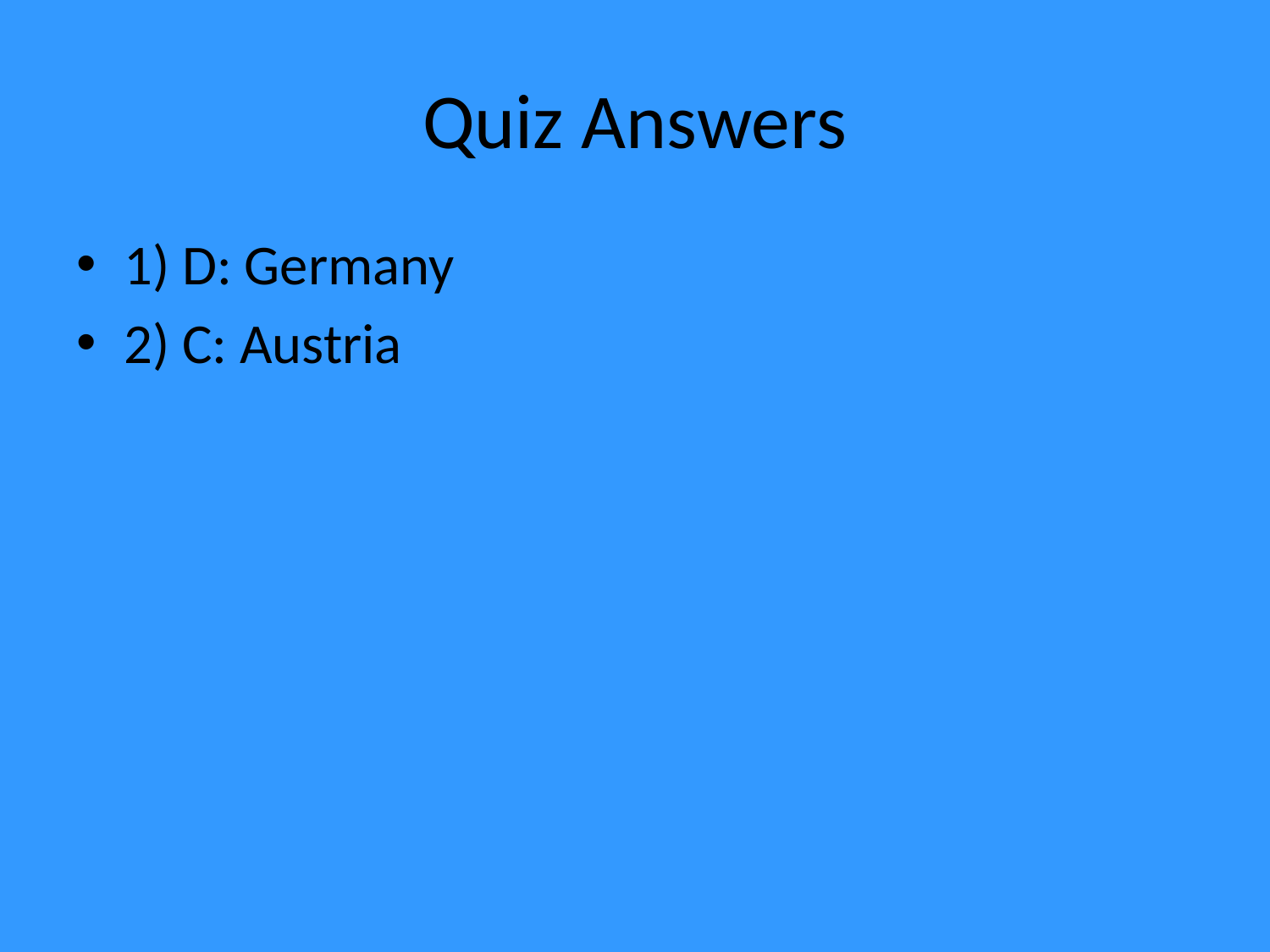

# Quiz Answers
1) D: Germany
2) C: Austria